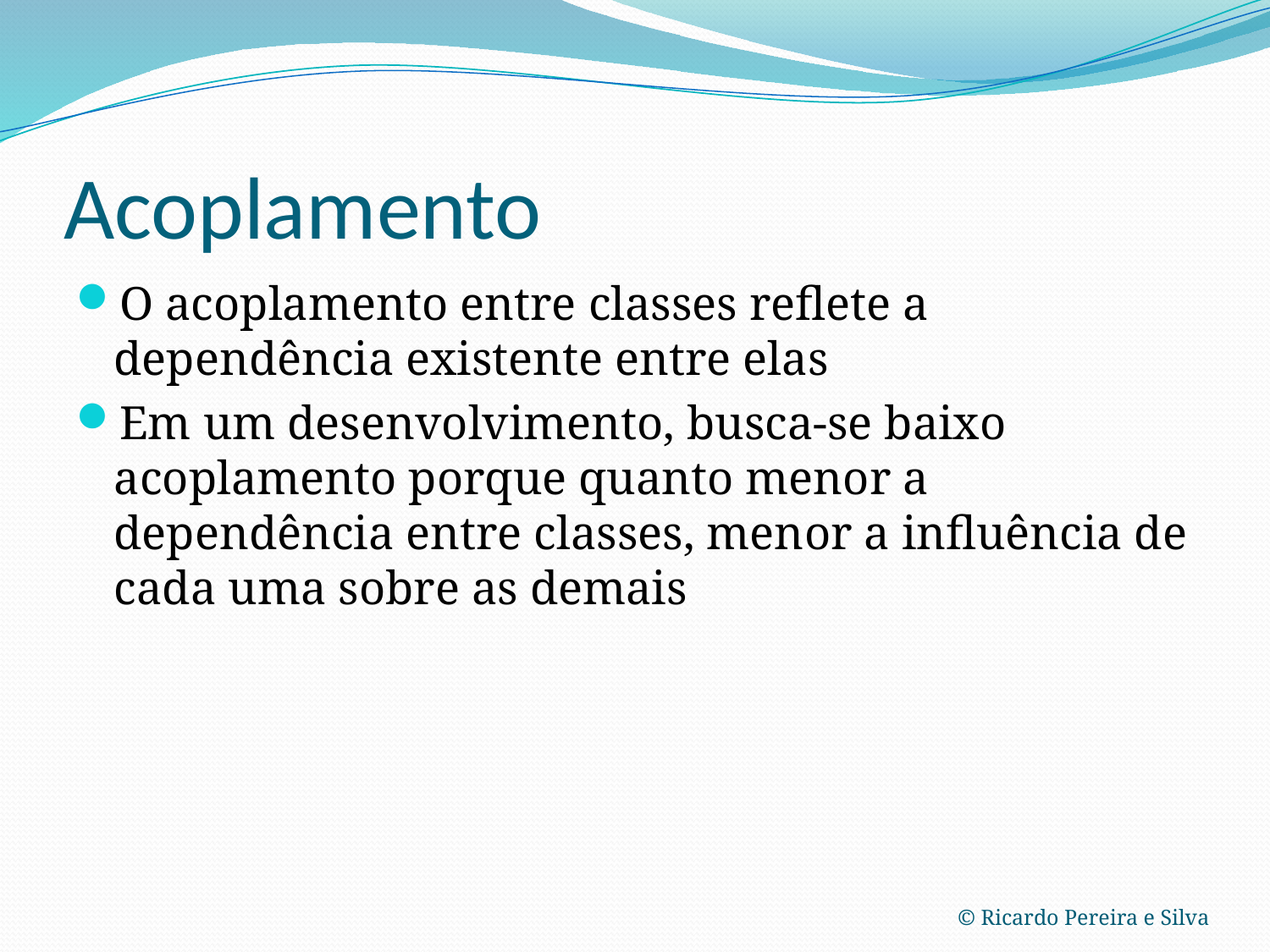

# Acoplamento
O acoplamento entre classes reflete a dependência existente entre elas
Em um desenvolvimento, busca-se baixo acoplamento porque quanto menor a dependência entre classes, menor a influência de cada uma sobre as demais
© Ricardo Pereira e Silva